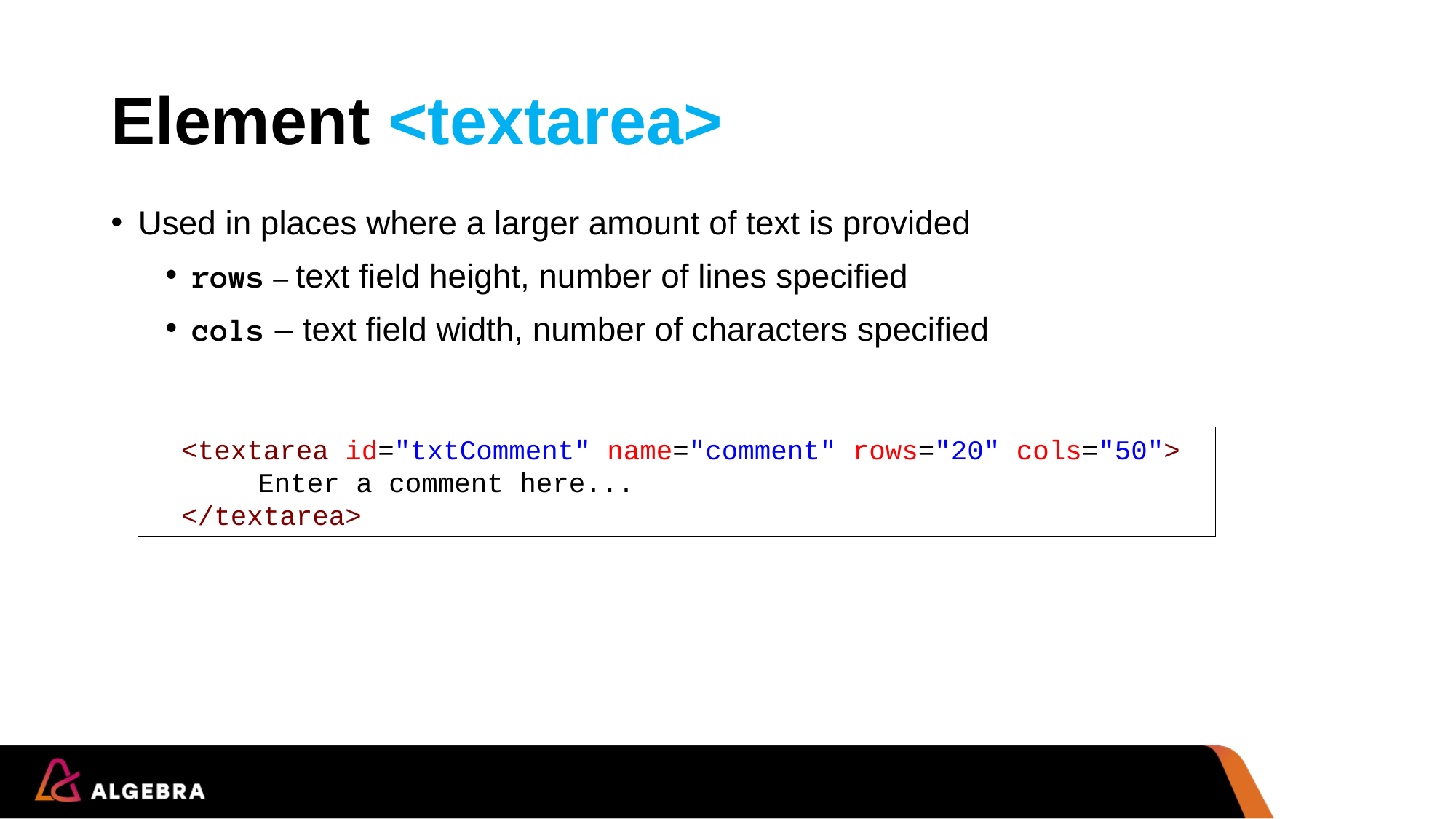

# Element <textarea>
Used in places where a larger amount of text is provided
rows – text field height, number of lines specified
cols – text field width, number of characters specified

  <textarea id="txtComment" name="comment" rows="20" cols="50">
  	Enter a comment here...
  </textarea>